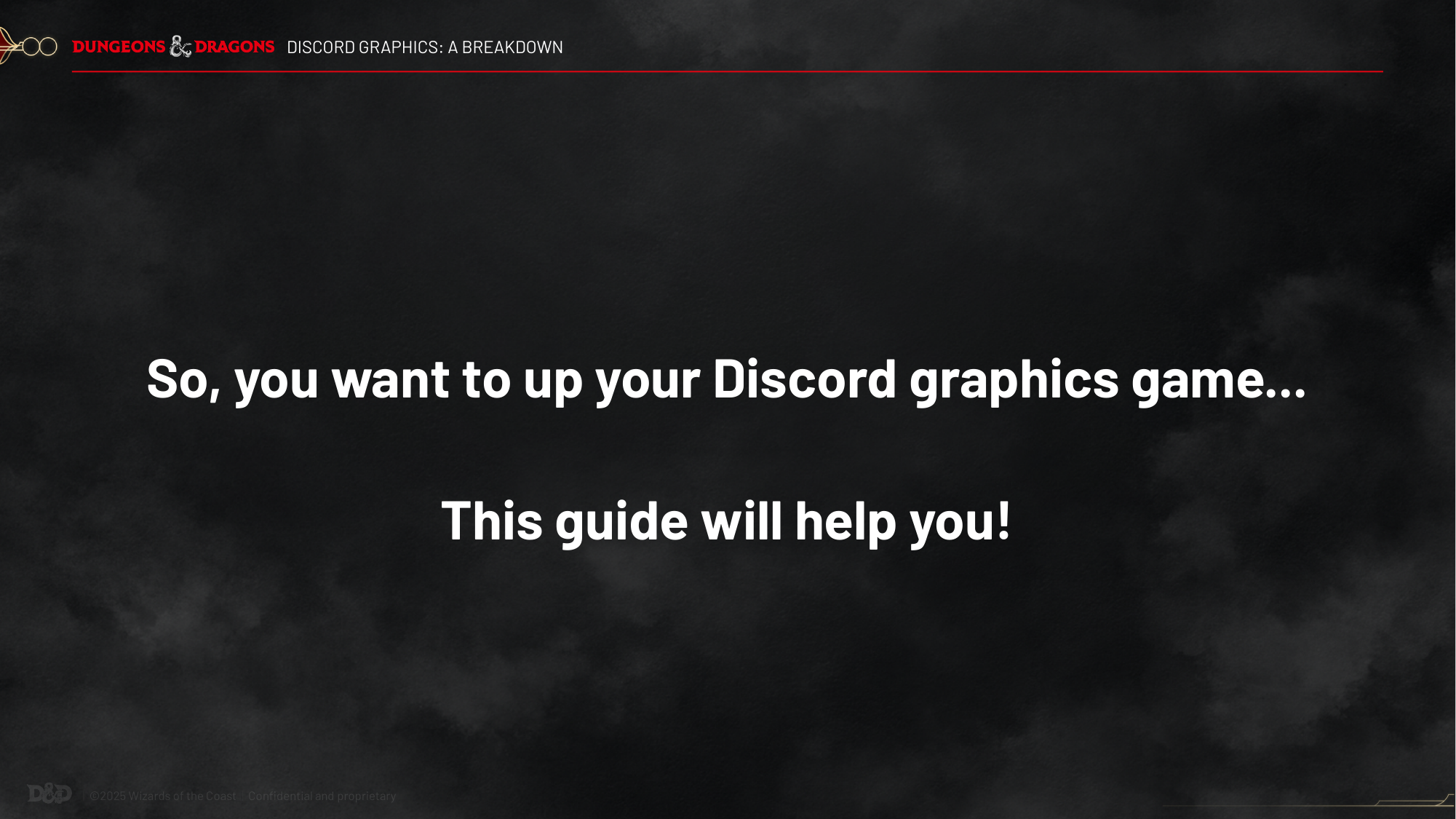

Discord Graphics: A breakdown
So, you want to up your Discord graphics game...
This guide will help you!